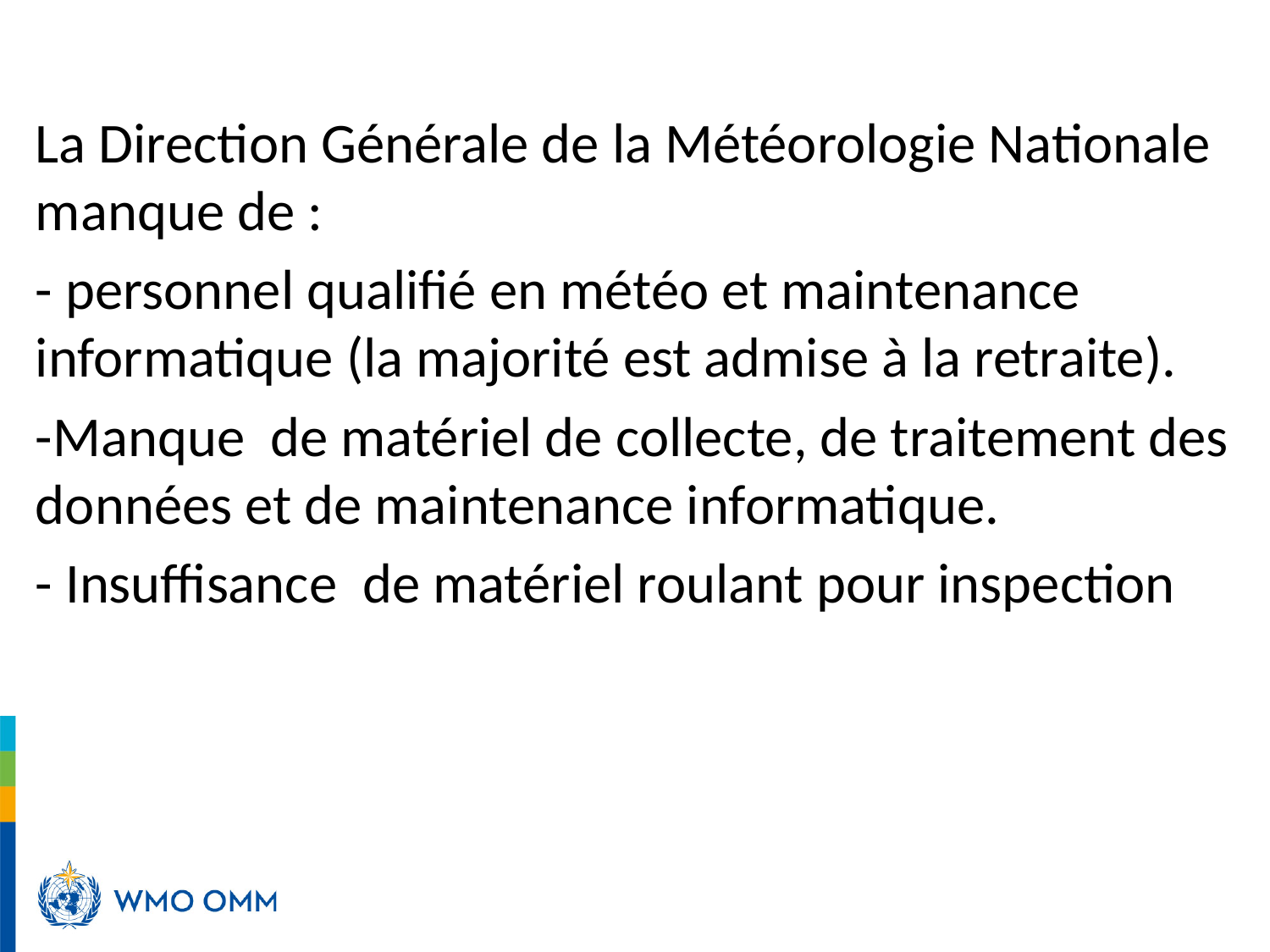

La Direction Générale de la Météorologie Nationale manque de :
- personnel qualifié en météo et maintenance informatique (la majorité est admise à la retraite).
-Manque  de matériel de collecte, de traitement des données et de maintenance informatique.
- Insuffisance  de matériel roulant pour inspection